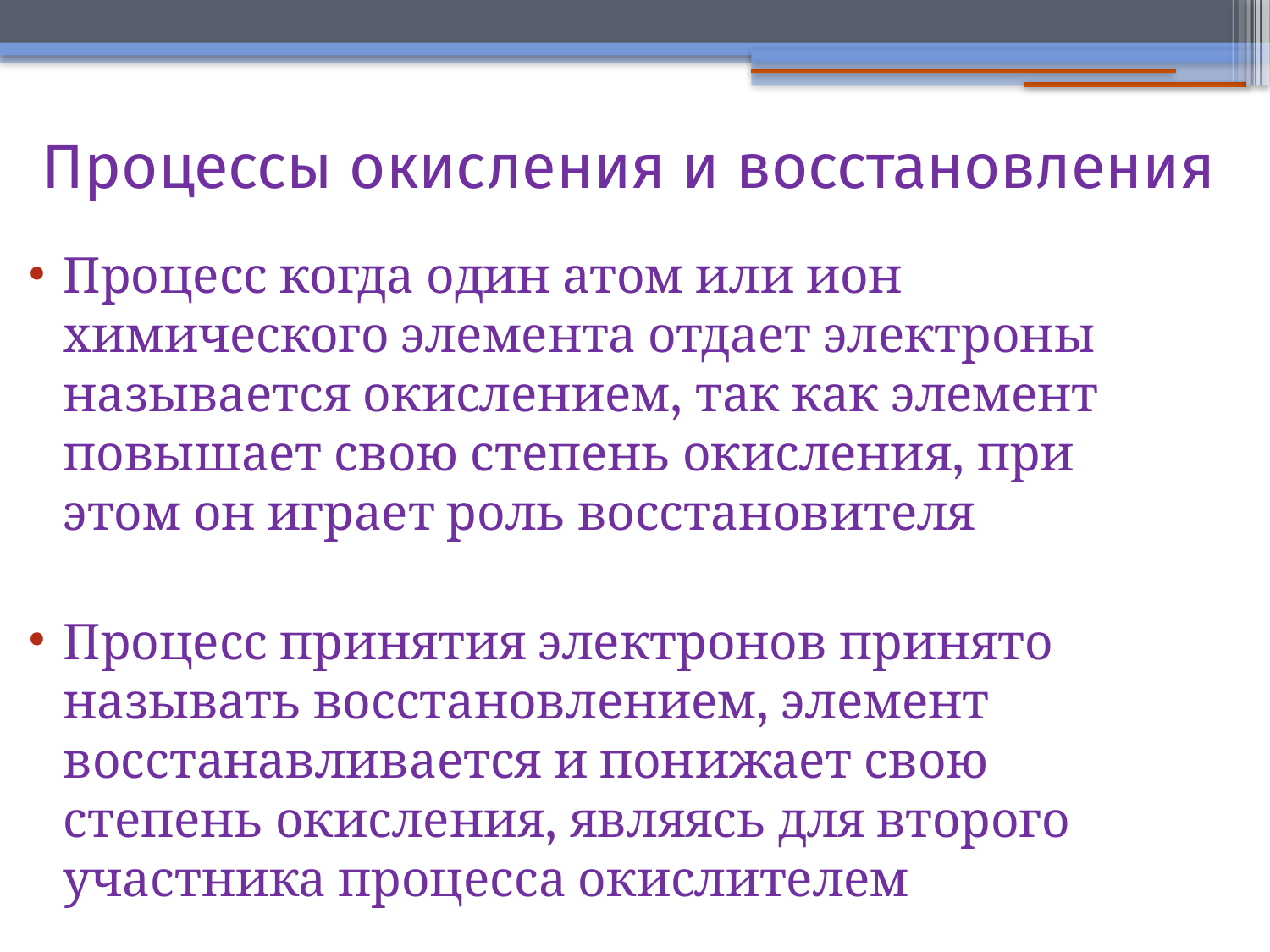

Процессы окисления и восстановления
Процесс когда один атом или ион химического элемента отдает электроны называется окислением, так как элемент повышает свою степень окисления, при этом он играет роль восстановителя

Процесс принятия электронов принято называть восстановлением, элемент восстанавливается и понижает свою степень окисления, являясь для второго участника процесса окислителем